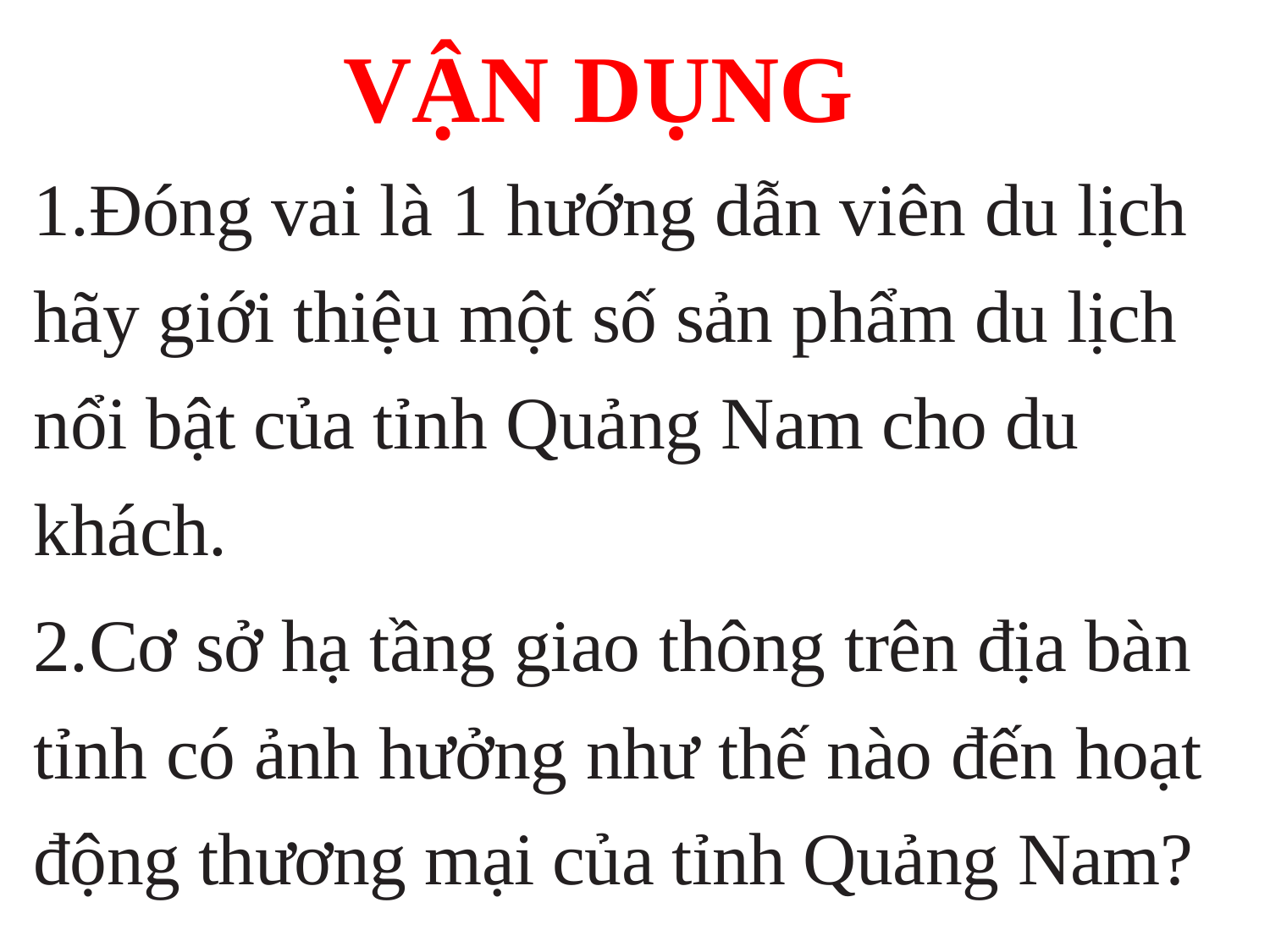

VẬN DỤNG
1.Đóng vai là 1 hướng dẫn viên du lịch hãy giới thiệu một số sản phẩm du lịch nổi bật của tỉnh Quảng Nam cho du khách.
2.Cơ sở hạ tầng giao thông trên địa bàn tỉnh có ảnh hưởng như thế nào đến hoạt động thương mại của tỉnh Quảng Nam?